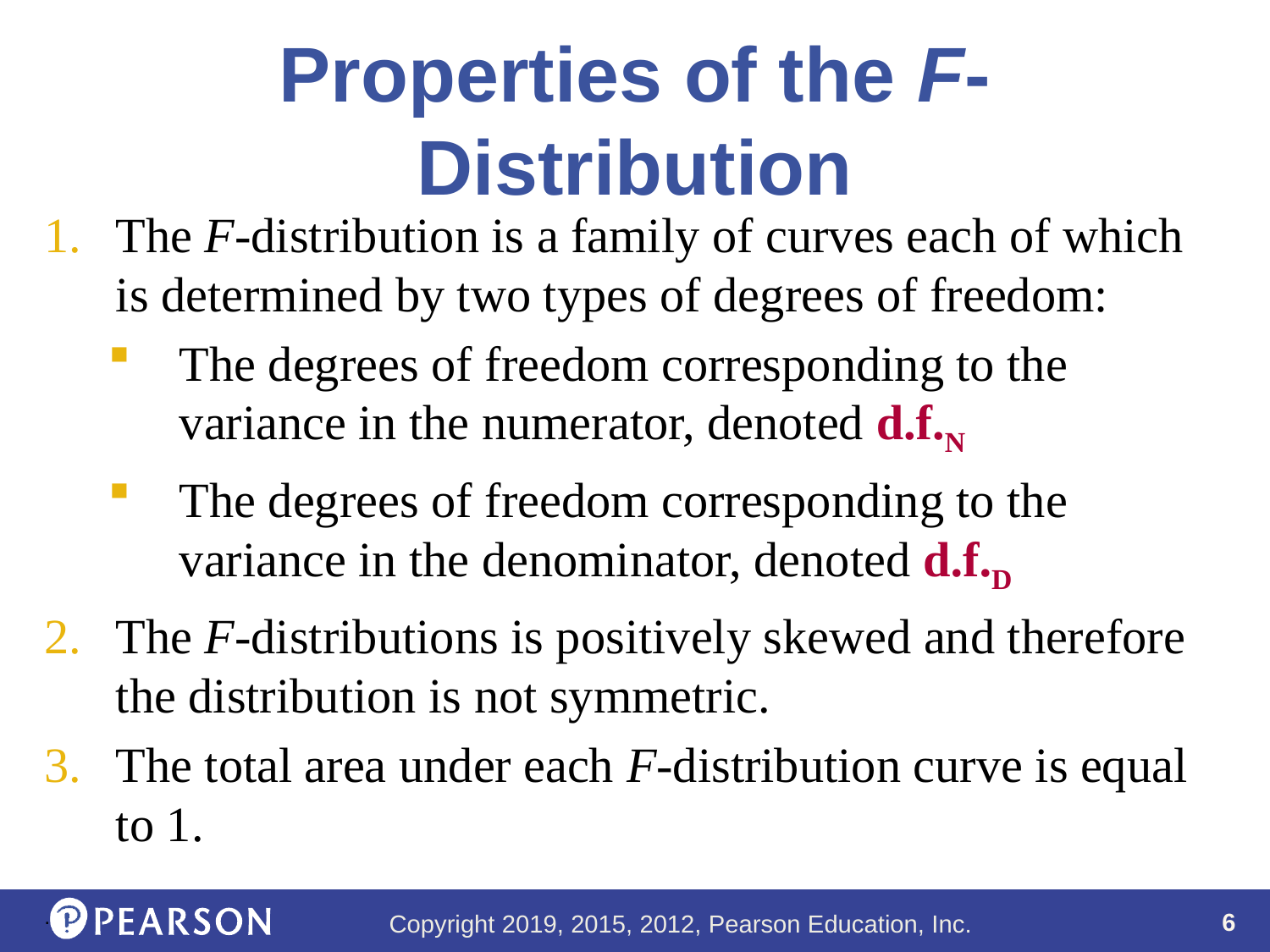

# Properties of the F-Distribution
The F-distribution is a family of curves each of which is determined by two types of degrees of freedom:
The degrees of freedom corresponding to the variance in the numerator, denoted d.f.N
The degrees of freedom corresponding to the variance in the denominator, denoted d.f.D
The F-distributions is positively skewed and therefore  the distribution is not symmetric.
The total area under each F-distribution curve is equal to 1.

.